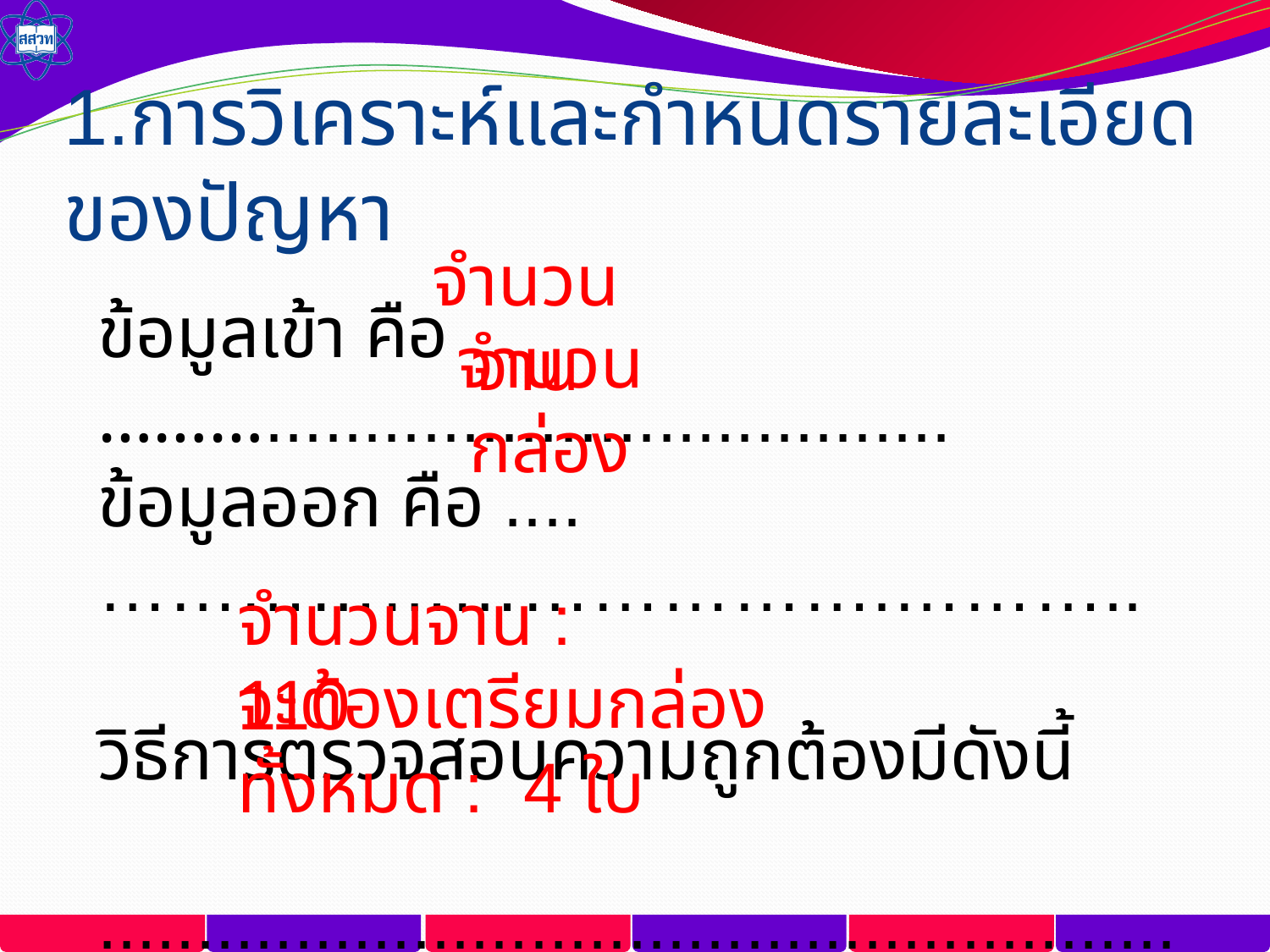

# 1.การวิเคราะห์และกำหนดรายละเอียดของปัญหา
จำนวนจาน
ข้อมูลเข้า คือ  ………...................................
ข้อมูลออก คือ ....…………………………….………..

วิธีการตรวจสอบความถูกต้องมีดังนี้
 	.......................................................
	.......................................................
จำนวนกล่อง
จำนวนจาน : 110
จะต้องเตรียมกล่องทั้งหมด :  4 ใบ